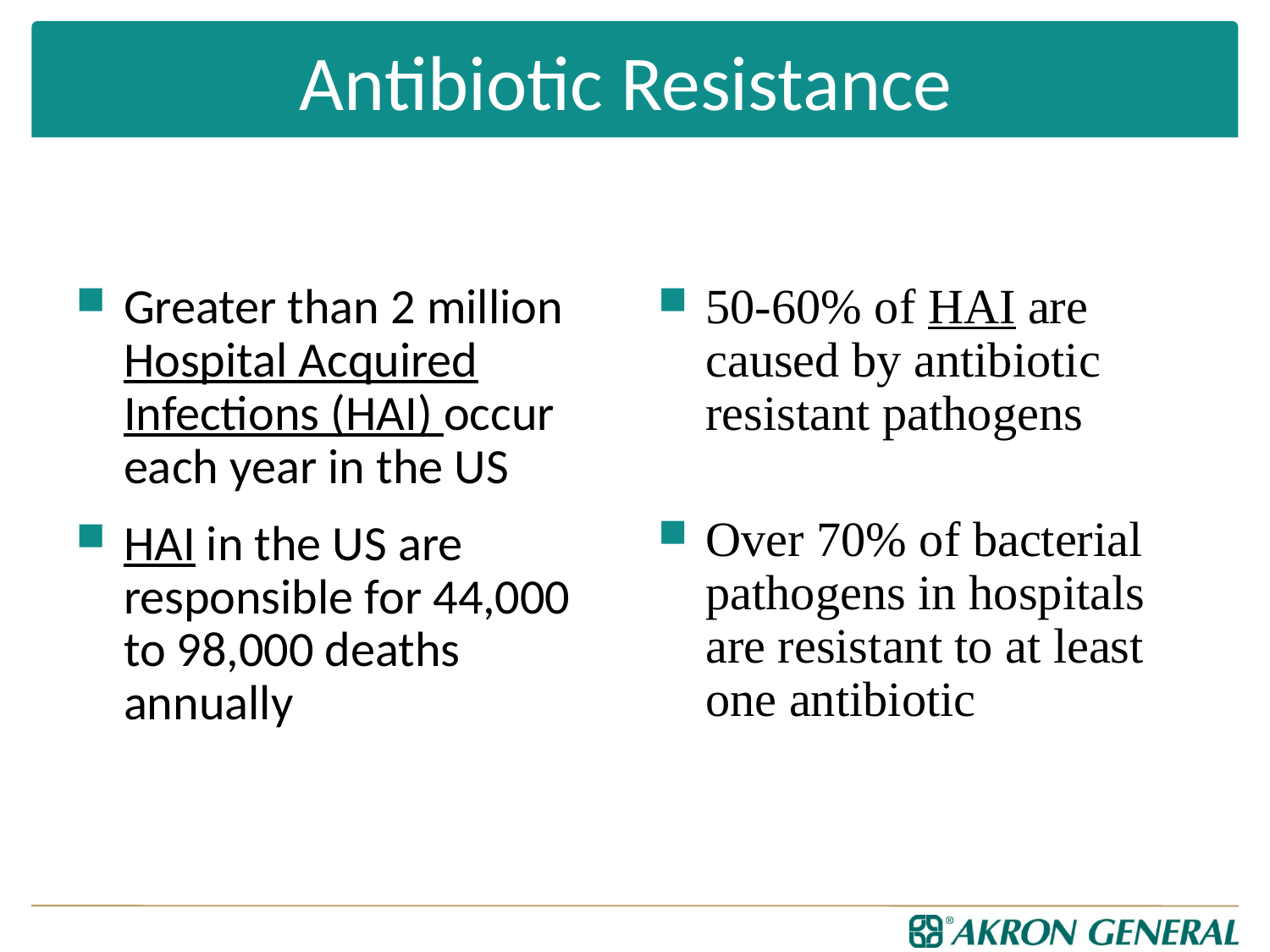

# Antibiotic Resistance
Greater than 2 million Hospital Acquired Infections (HAI) occur each year in the US

HAI in the US are responsible for 44,000 to 98,000 deaths annually

50-60% of HAI are caused by antibiotic resistant pathogens

Over 70% of bacterial pathogens in hospitals are resistant to at least one antibiotic